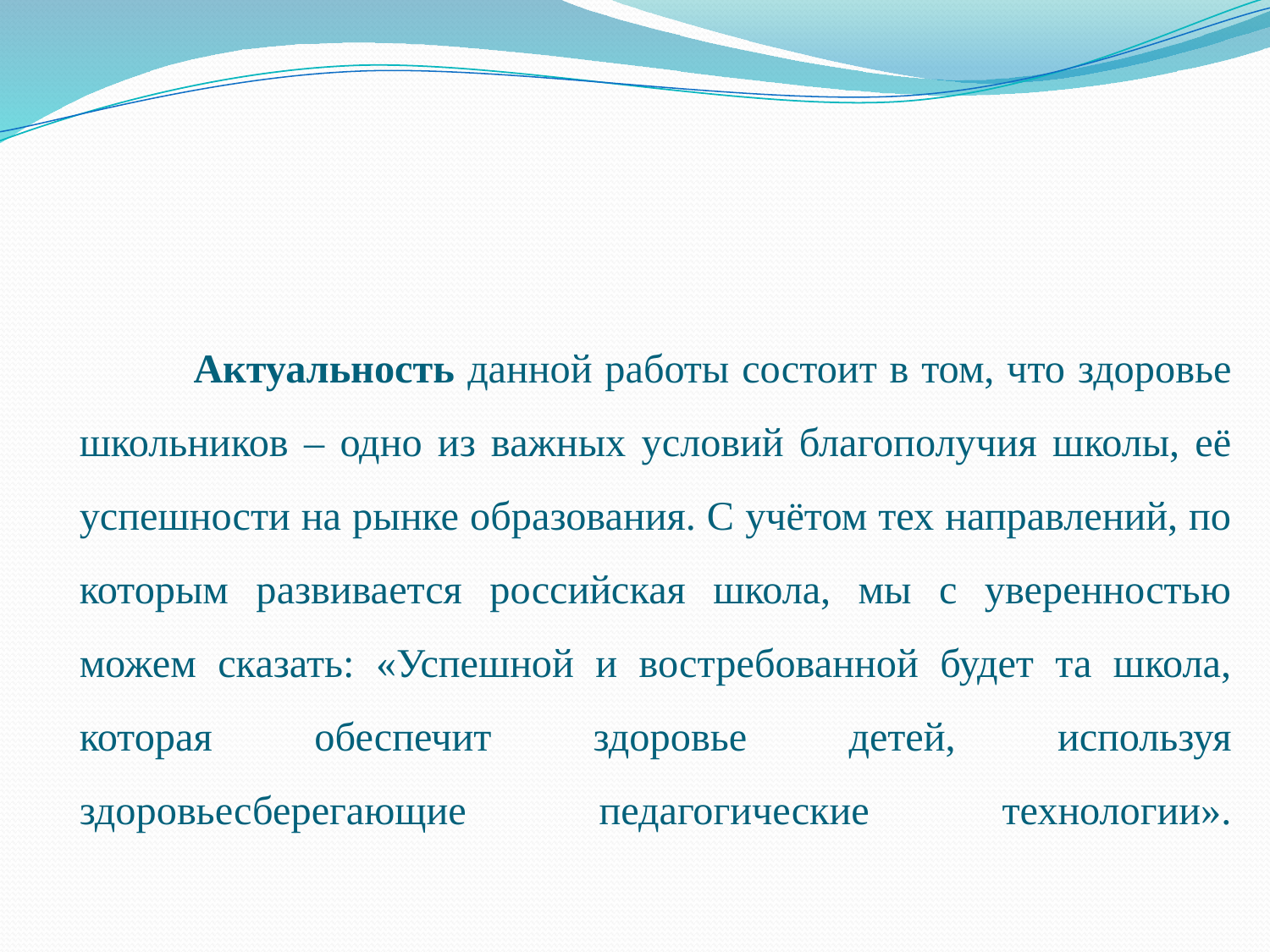

# Актуальность данной работы состоит в том, что здоровье школьников – одно из важных условий благополучия школы, её успешности на рынке образования. С учётом тех направлений, по которым развивается российская школа, мы с уверенностью можем сказать: «Успешной и востребованной будет та школа, которая обеспечит здоровье детей, используя здоровьесберегающие педагогические технологии».